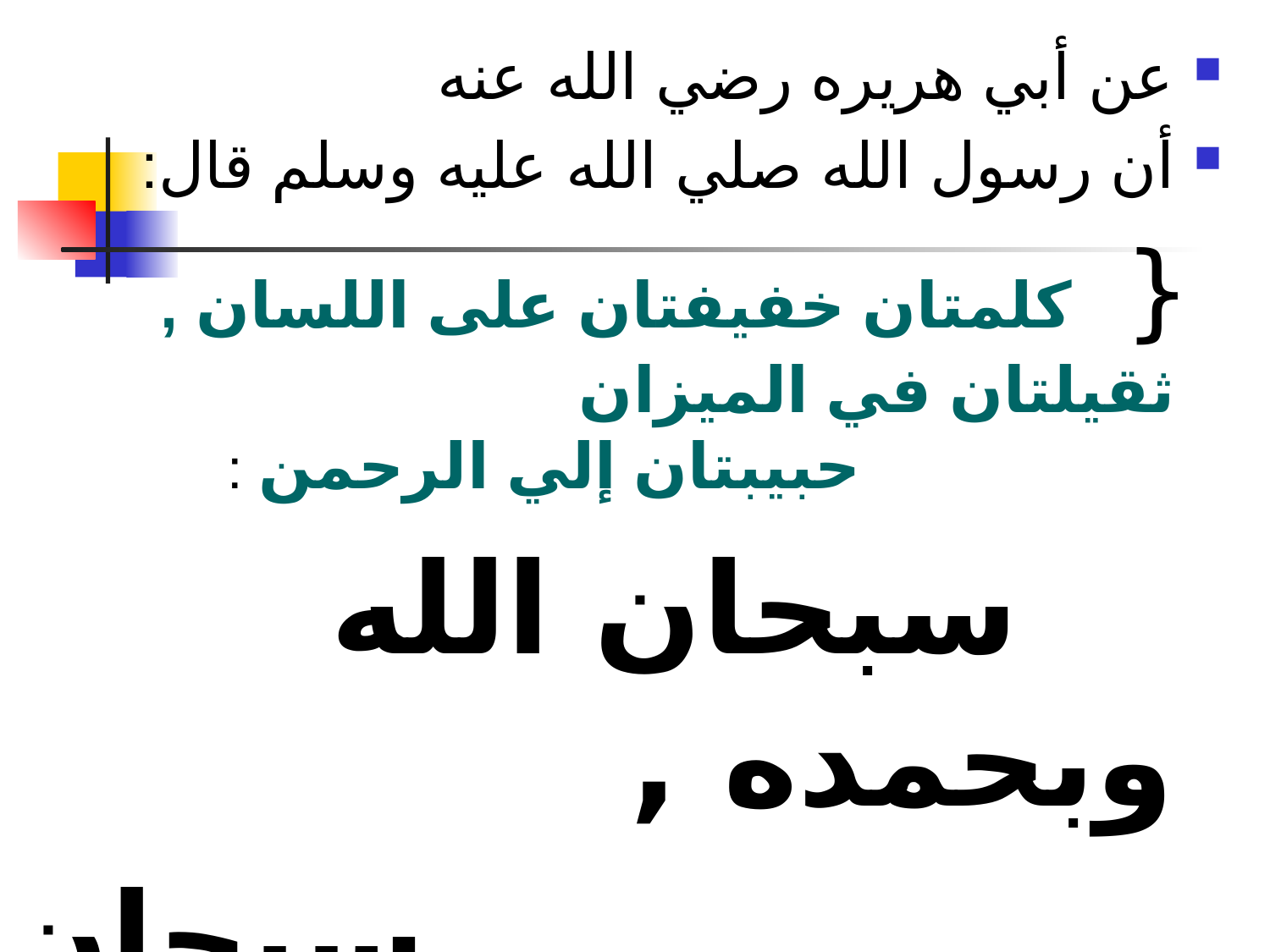

عن أبي هريره رضي الله عنه
أن رسول الله صلي الله عليه وسلم قال:
  {  كلمتان خفيفتان على اللسان , ثقيلتان في الميزان                                                            حبيبتان إلي الرحمن :
             سبحان الله وبحمده ,
                  سبحان الله العظيم }